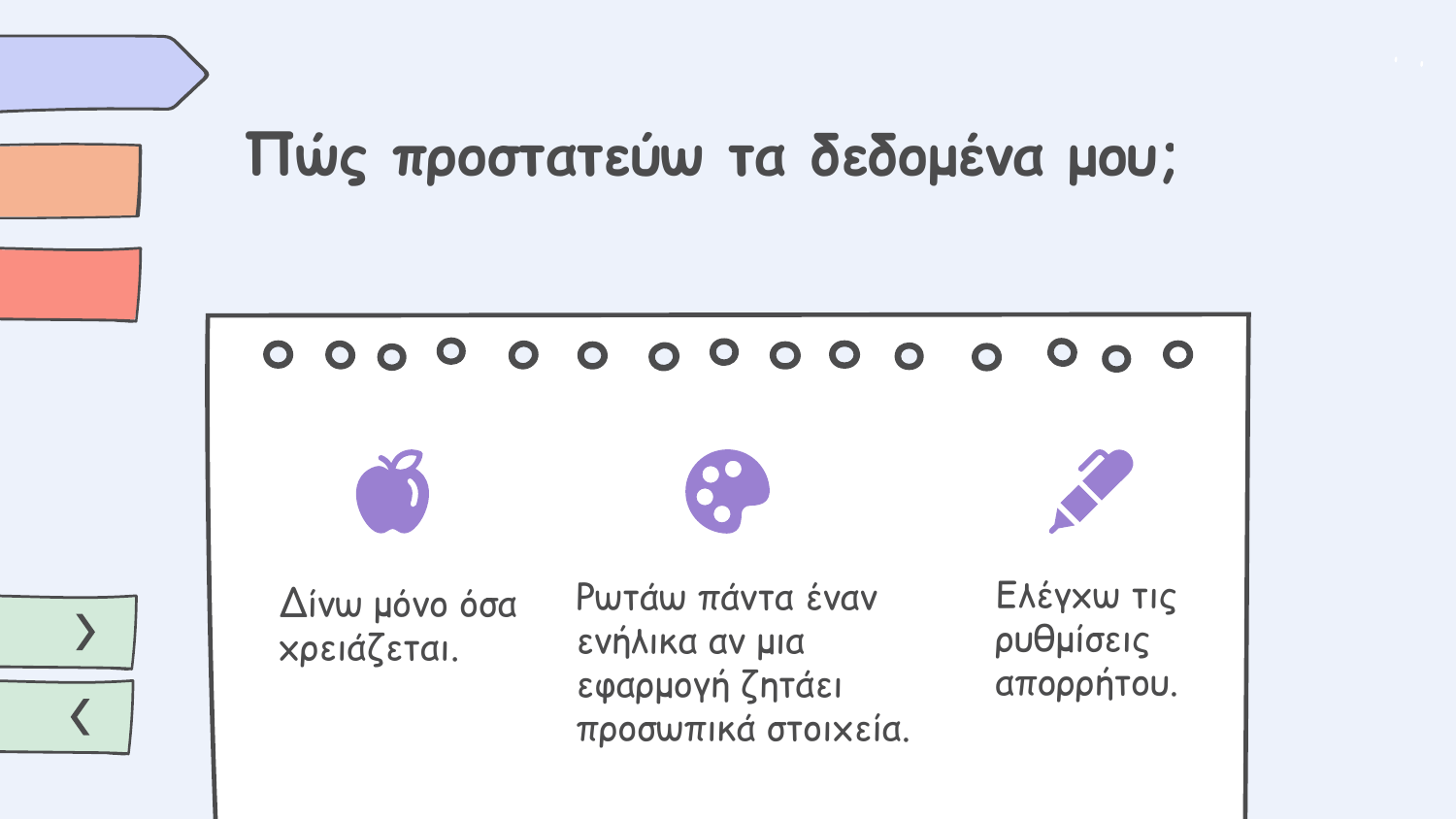

Πώς προστατεύω τα δεδομένα μου;q

Ελέγχω τις ρυθμίσεις απορρήτου.
Ρωτάω πάντα έναν ενήλικα αν μια εφαρμογή ζητάει προσωπικά στοιχεία.

Δίνω μόνο όσα χρειάζεται.